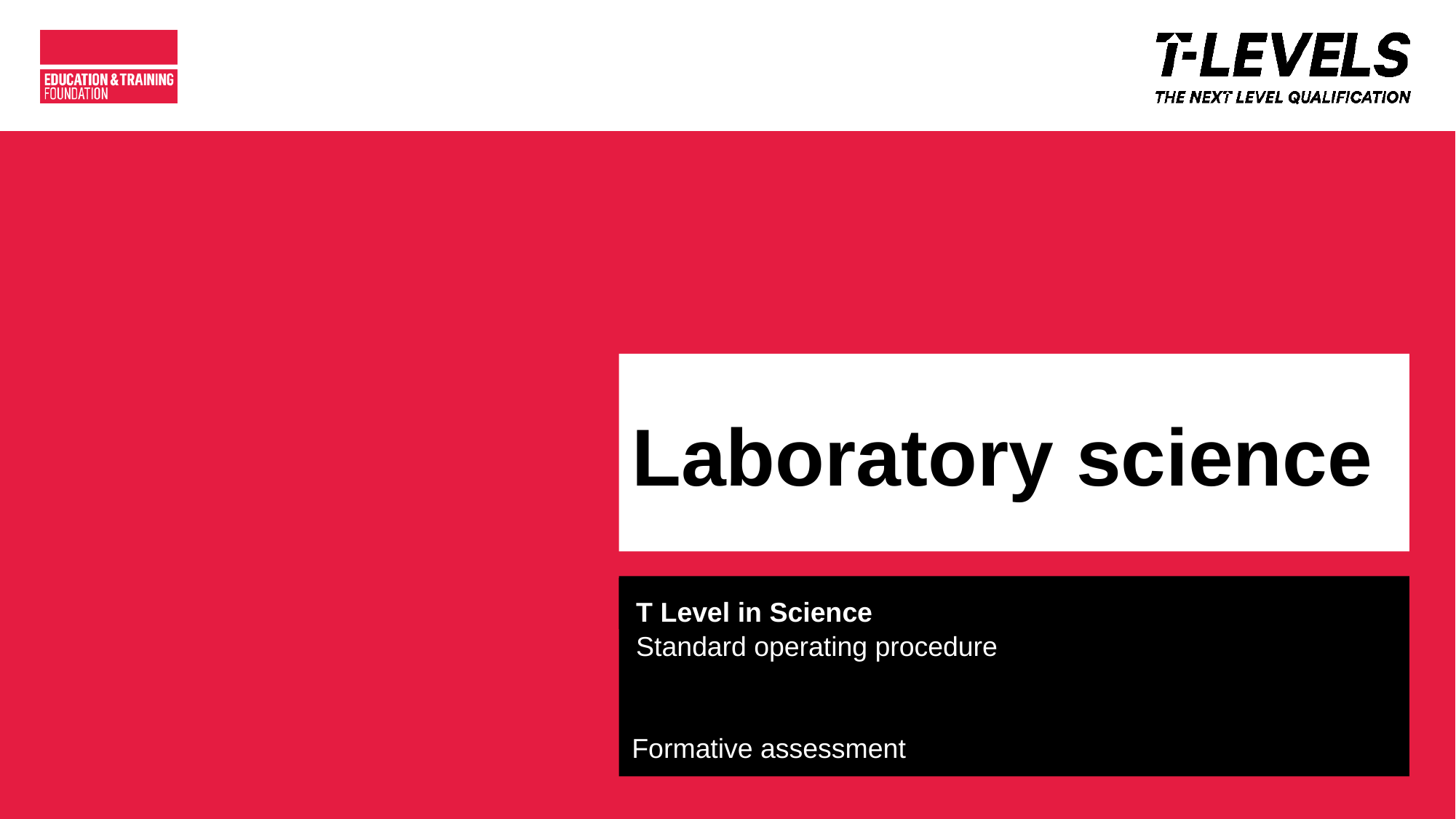

# Laboratory science
T Level in Science
Standard operating procedure
Formative assessment